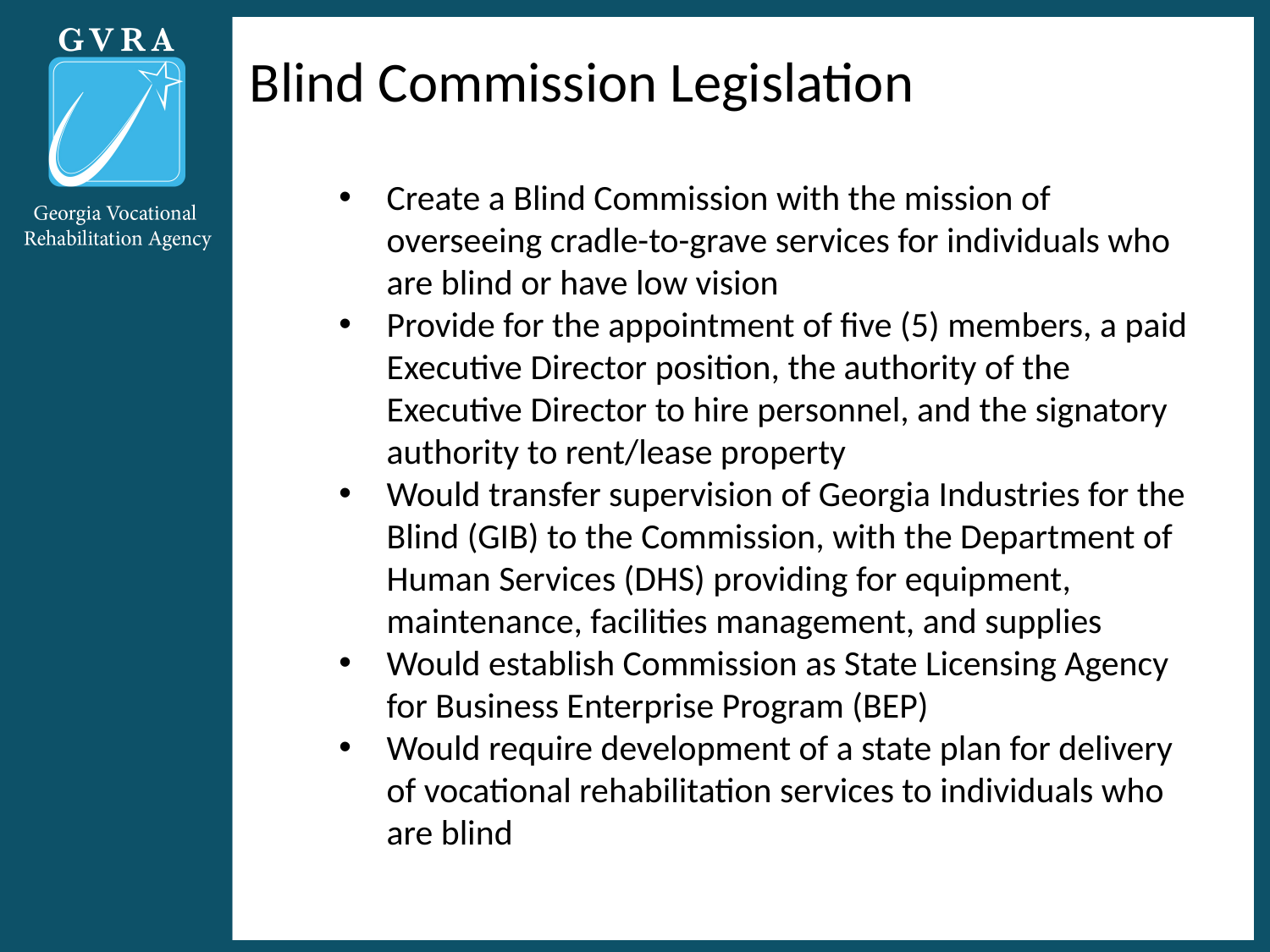

# Blind Commission Legislation
Create a Blind Commission with the mission of overseeing cradle-to-grave services for individuals who are blind or have low vision
Provide for the appointment of five (5) members, a paid Executive Director position, the authority of the Executive Director to hire personnel, and the signatory authority to rent/lease property
Would transfer supervision of Georgia Industries for the Blind (GIB) to the Commission, with the Department of Human Services (DHS) providing for equipment, maintenance, facilities management, and supplies
Would establish Commission as State Licensing Agency for Business Enterprise Program (BEP)
Would require development of a state plan for delivery of vocational rehabilitation services to individuals who are blind